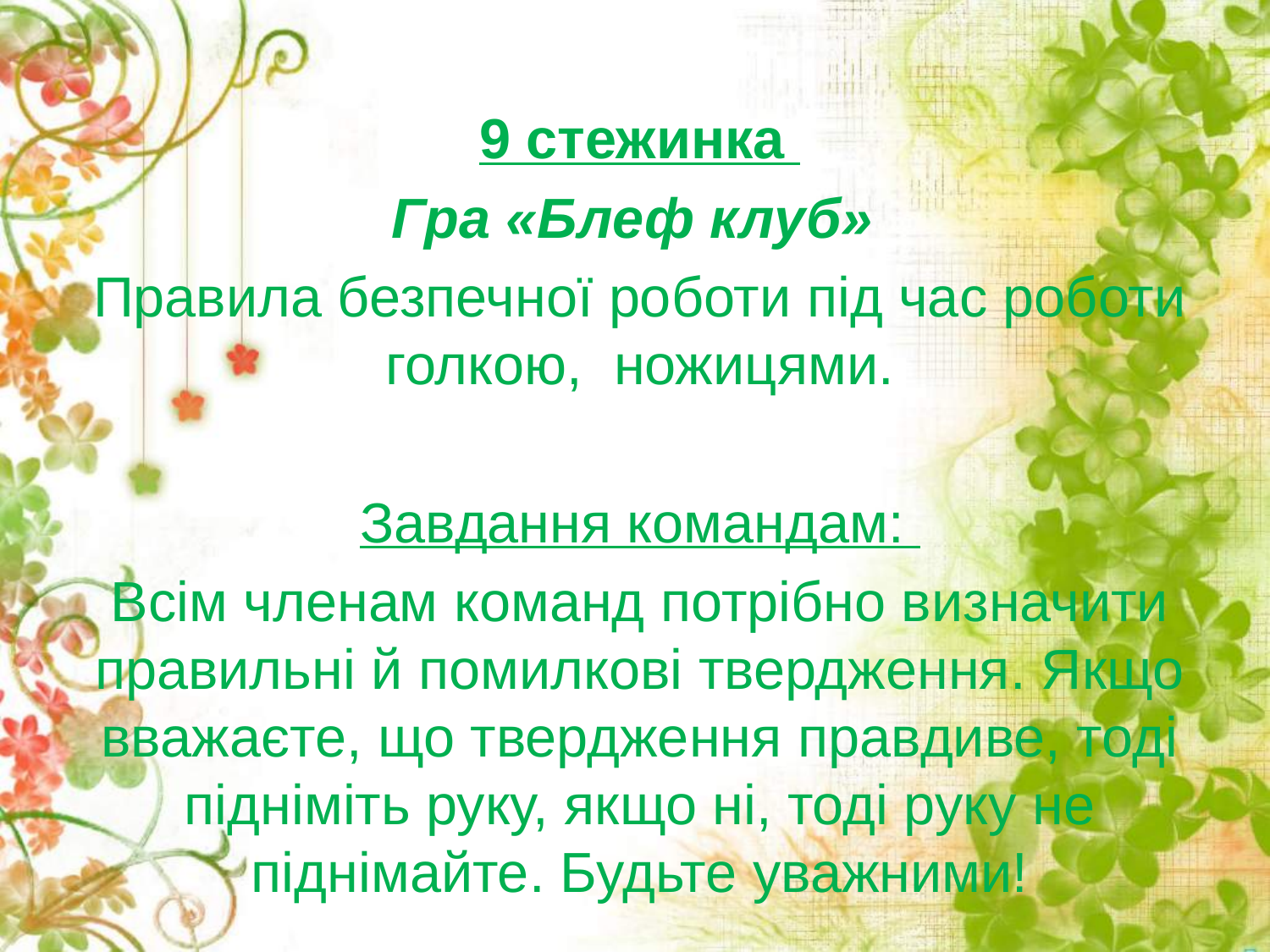

9 стежинка
Гра «Блеф клуб»
Правила безпечної роботи під час роботи голкою,  ножицями.

Завдання командам:
Всім членам команд потрібно визначити правильні й помилкові твердження. Якщо вважаєте, що твердження правдиве, тоді підніміть руку, якщо ні, тоді руку не піднімайте. Будьте уважними!